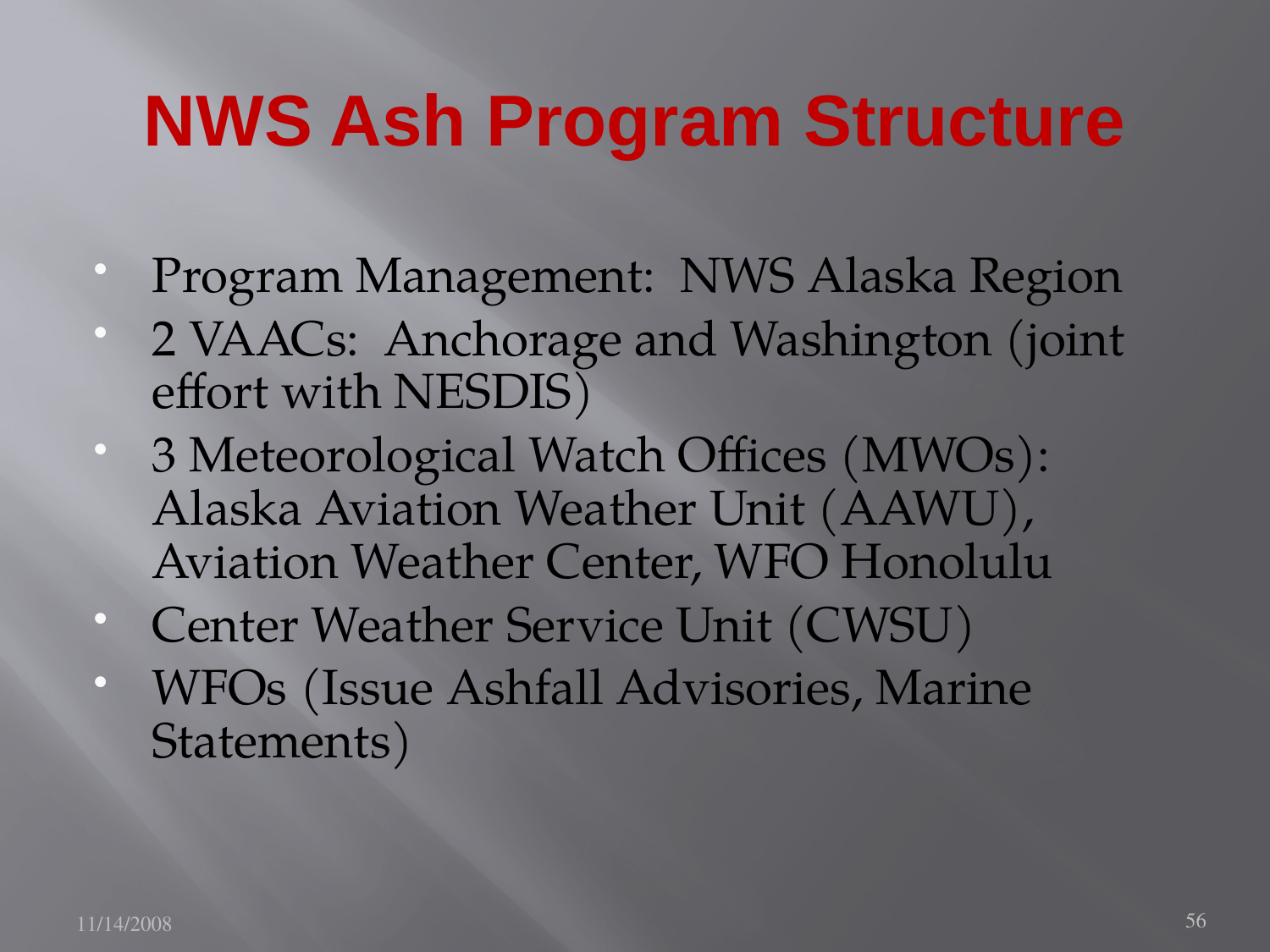

# NWS Ash Program Structure
Program Management:  NWS Alaska Region
2 VAACs:  Anchorage and Washington (joint effort with NESDIS)
3 Meteorological Watch Offices (MWOs):  Alaska Aviation Weather Unit (AAWU), Aviation Weather Center, WFO Honolulu
Center Weather Service Unit (CWSU)
WFOs (Issue Ashfall Advisories, Marine Statements)
11/14/2008
56